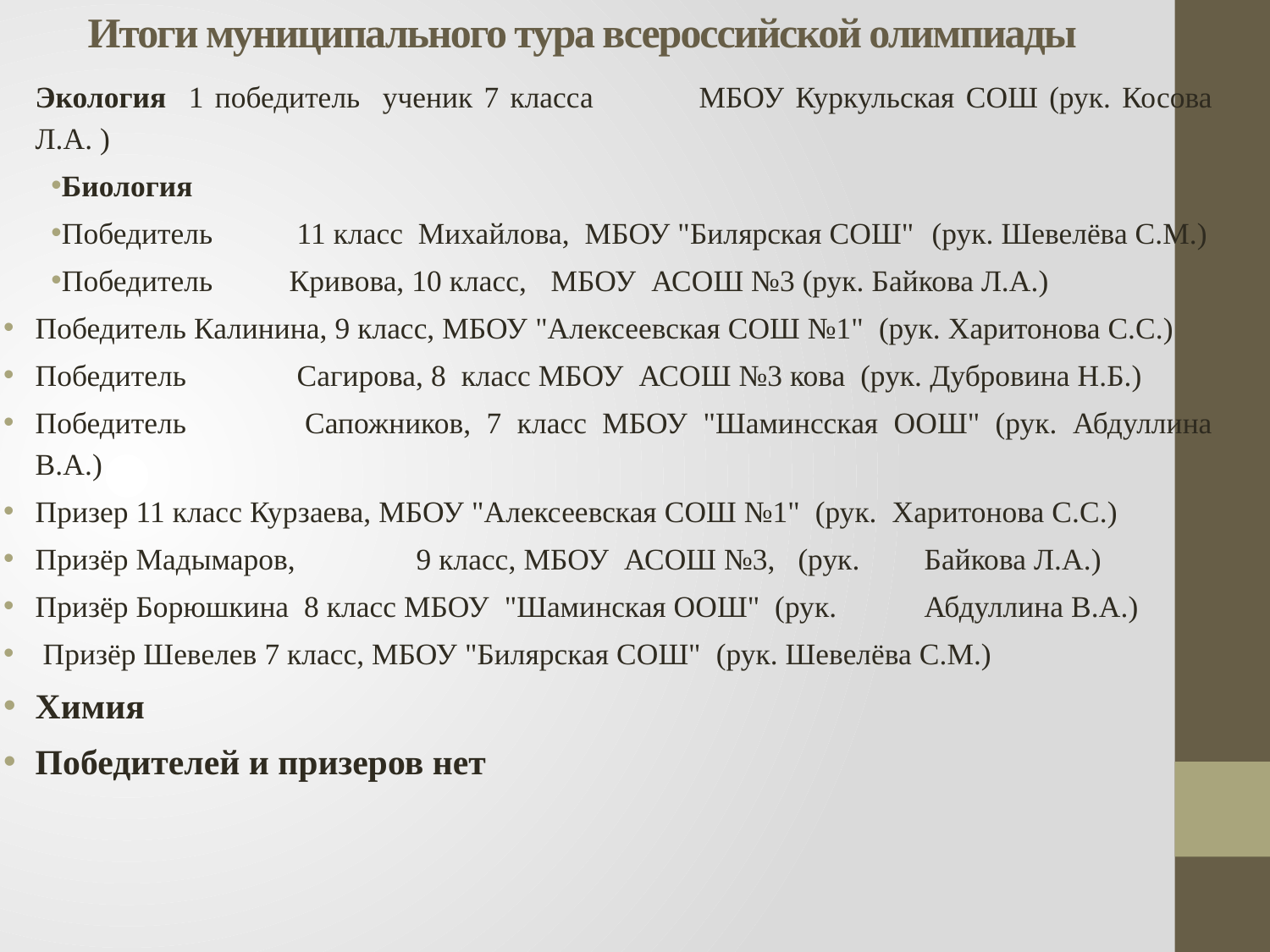

# Итоги муниципального тура всероссийской олимпиады
Экология  1 победитель  ученик 7 класса 	МБОУ Куркульская СОШ (рук. Косова Л.А. )
Биология
Победитель	 11 класс  Михайлова,  МБОУ "Билярская СОШ" 	 (рук. Шевелёва С.М.)
Победитель	Кривова, 10 класс,	 МБОУ  АСОШ №3 (рук. Байкова Л.А.)
Победитель Калинина, 9 класс, МБОУ "Алексеевская СОШ №1"  (рук. Харитонова С.С.)
Победитель 	 Сагирова, 8  класс МБОУ  АСОШ №3 кова  (рук. Дубровина Н.Б.)
Победитель	 Сапожников, 7 класс МБОУ "Шаминсская ООШ" (рук. Абдуллина В.А.)
Призер 11 класс Курзаева, МБОУ "Алексеевская СОШ №1"  (рук.  Харитонова С.С.)
Призёр Мадымаров,	9 класс, МБОУ  АСОШ №3,   (рук.	Байкова Л.А.)
Призёр Борюшкина  8 класс МБОУ  "Шаминская ООШ"  (рук.	Абдуллина В.А.)
 Призёр Шевелев 7 класс, МБОУ "Билярская СОШ"  (рук. Шевелёва С.М.)
Химия
Победителей и призеров нет